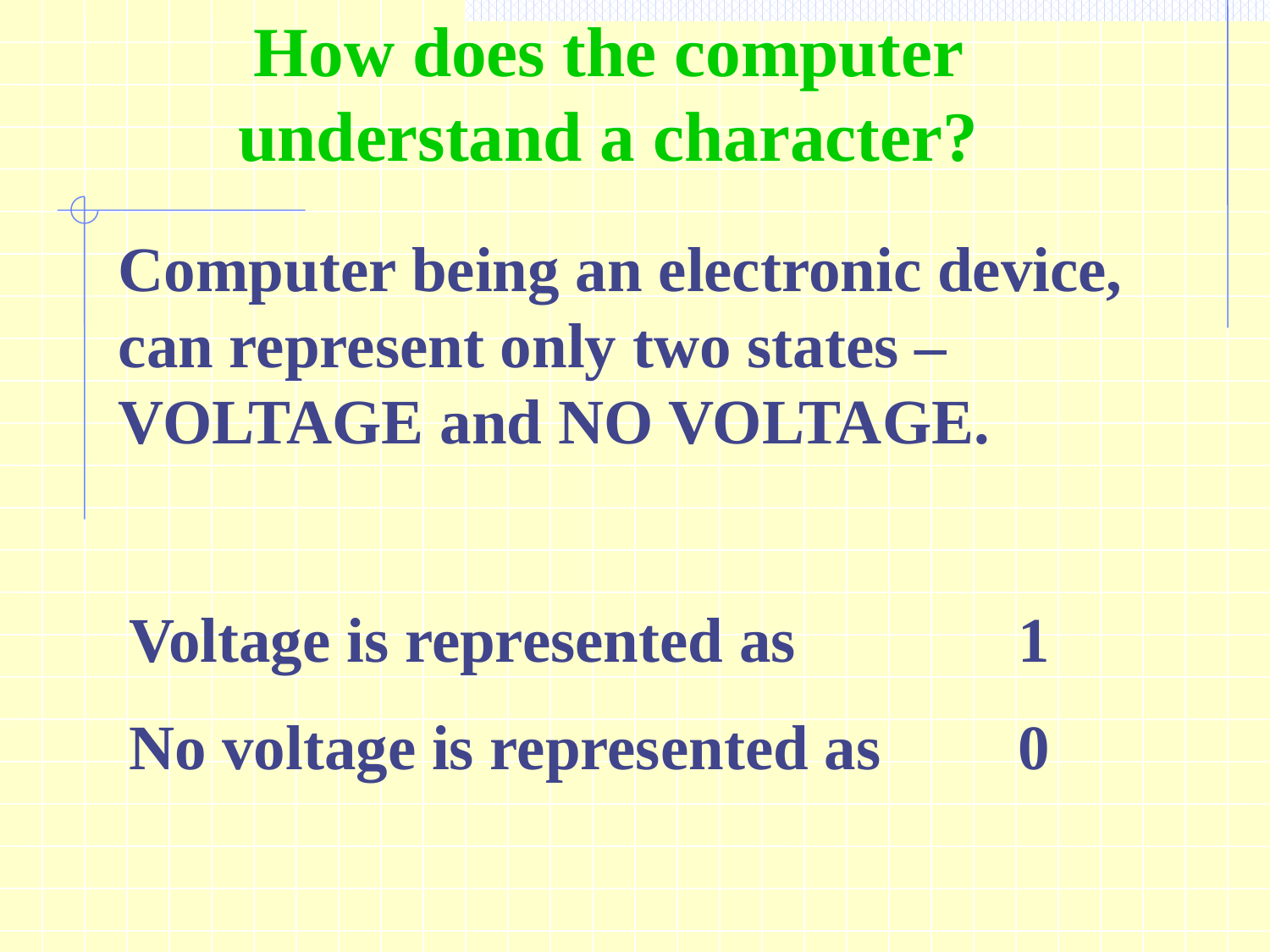

How does the computer understand a character?
Computer being an electronic device, can represent only two states – VOLTAGE and NO VOLTAGE.
Voltage is represented as 		1
No voltage is represented as 	0